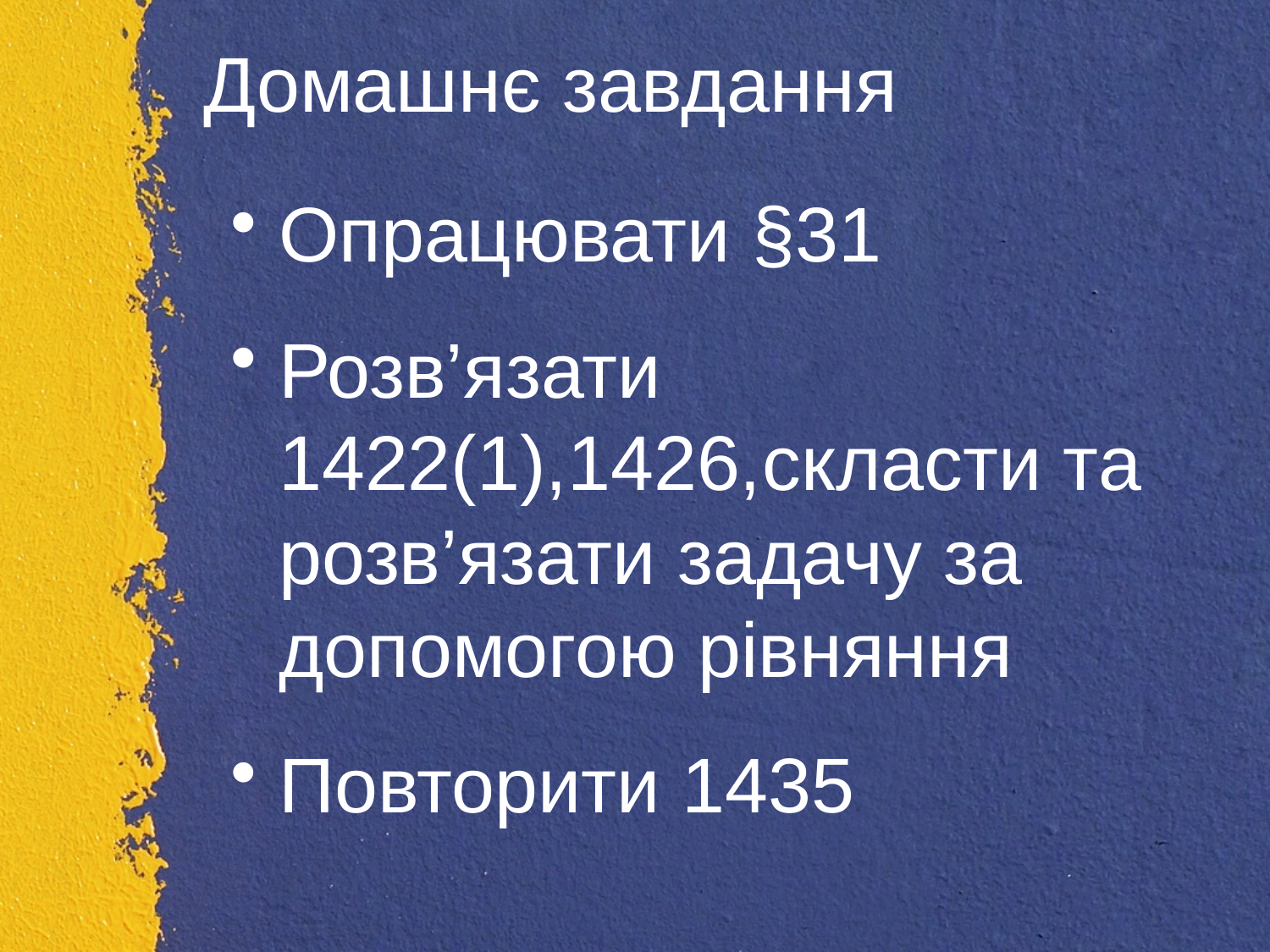

# Домашнє завдання
Опрацювати §31
Розв’язати 1422(1),1426,скласти та розв’язати задачу за допомогою рівняння
Повторити 1435